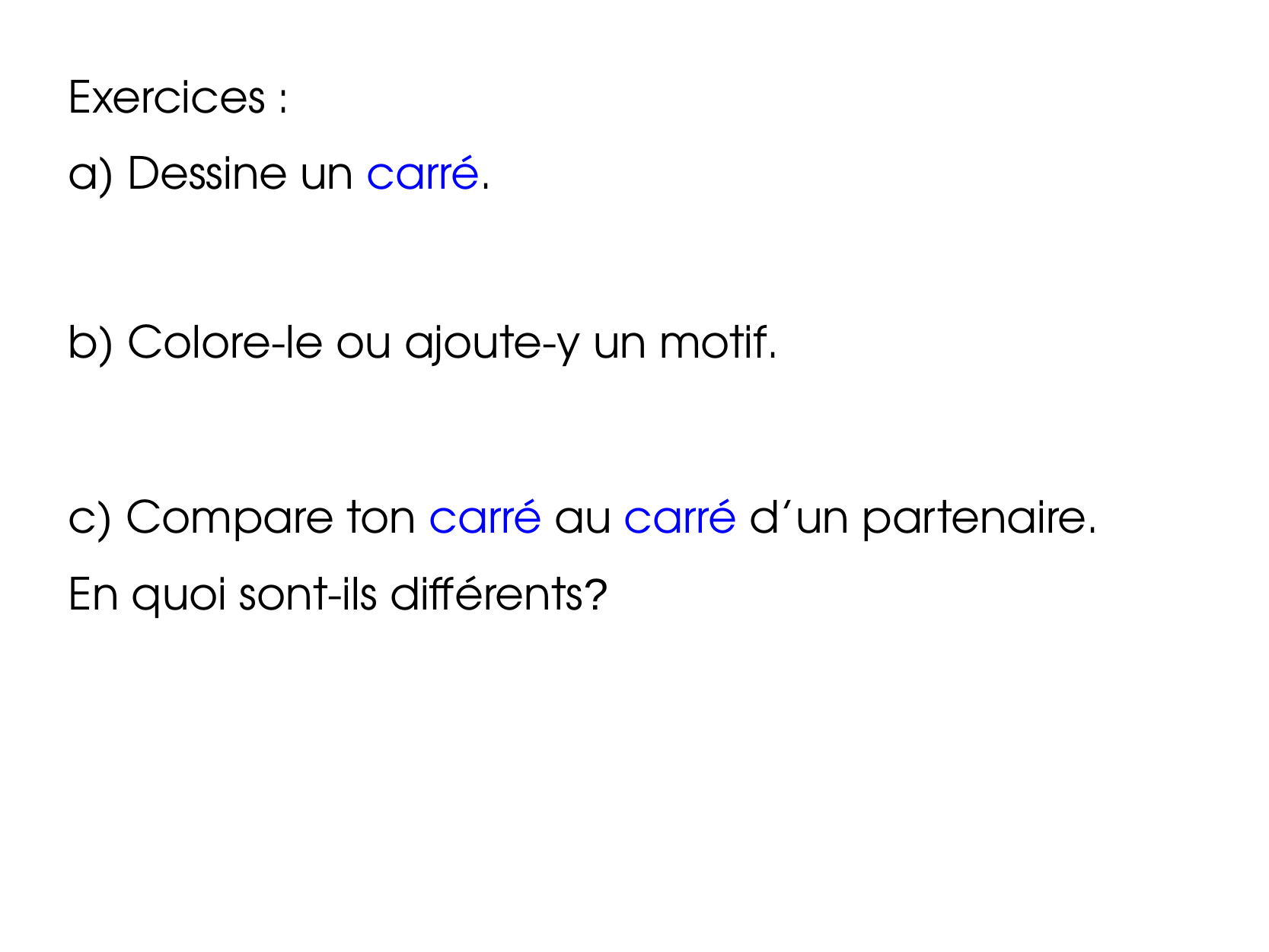

Exercices :
a) Dessine un carré.
b) Colore-le ou ajoute-y un motif.
c) Compare ton carré au carré d’un partenaire.
En quoi sont-ils différents?